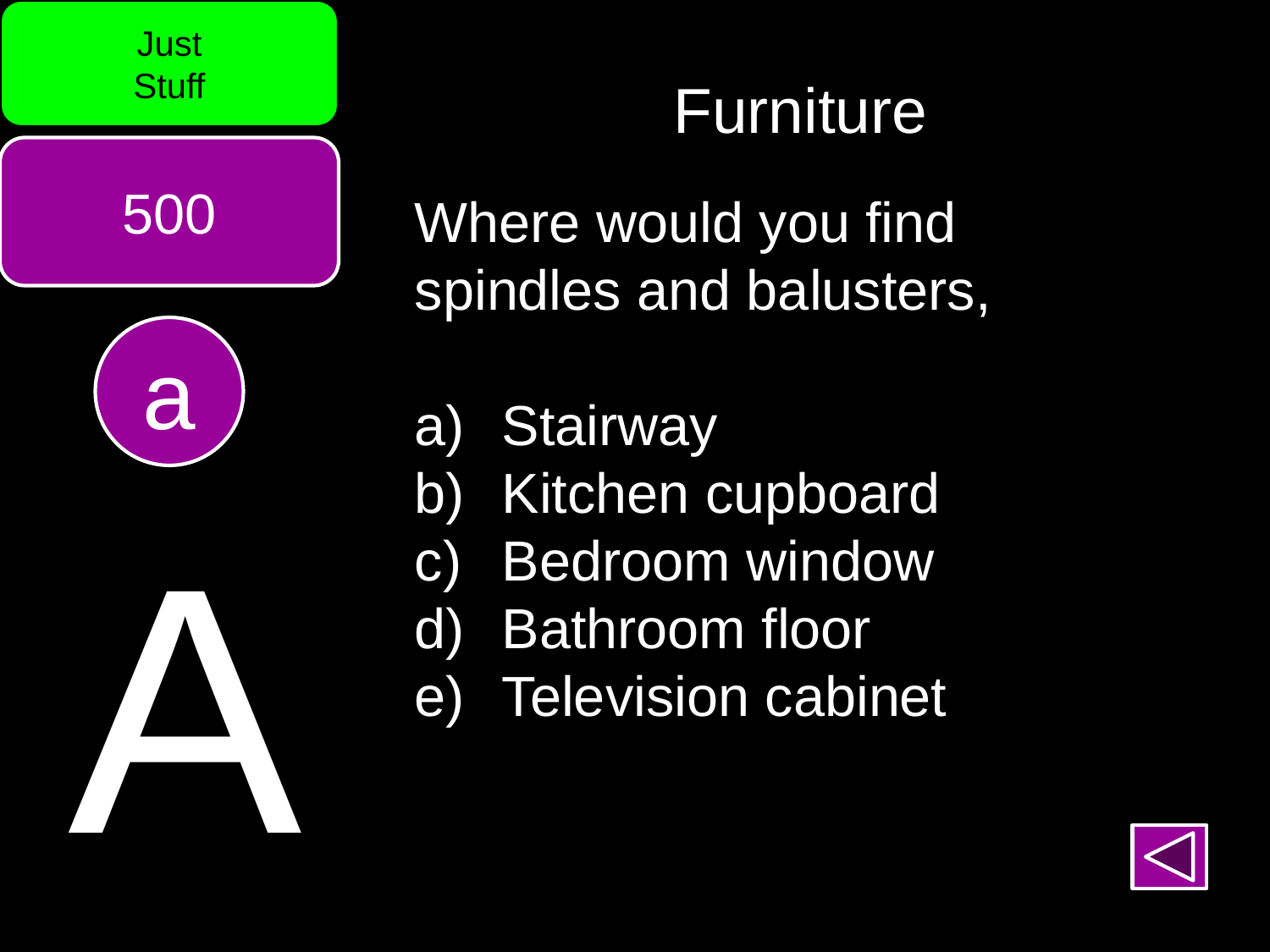

Just
Stuff
Furniture
500
Where would you find
spindles and balusters,

 Stairway
 Kitchen cupboard
 Bedroom window
 Bathroom floor
 Television cabinet

a
A